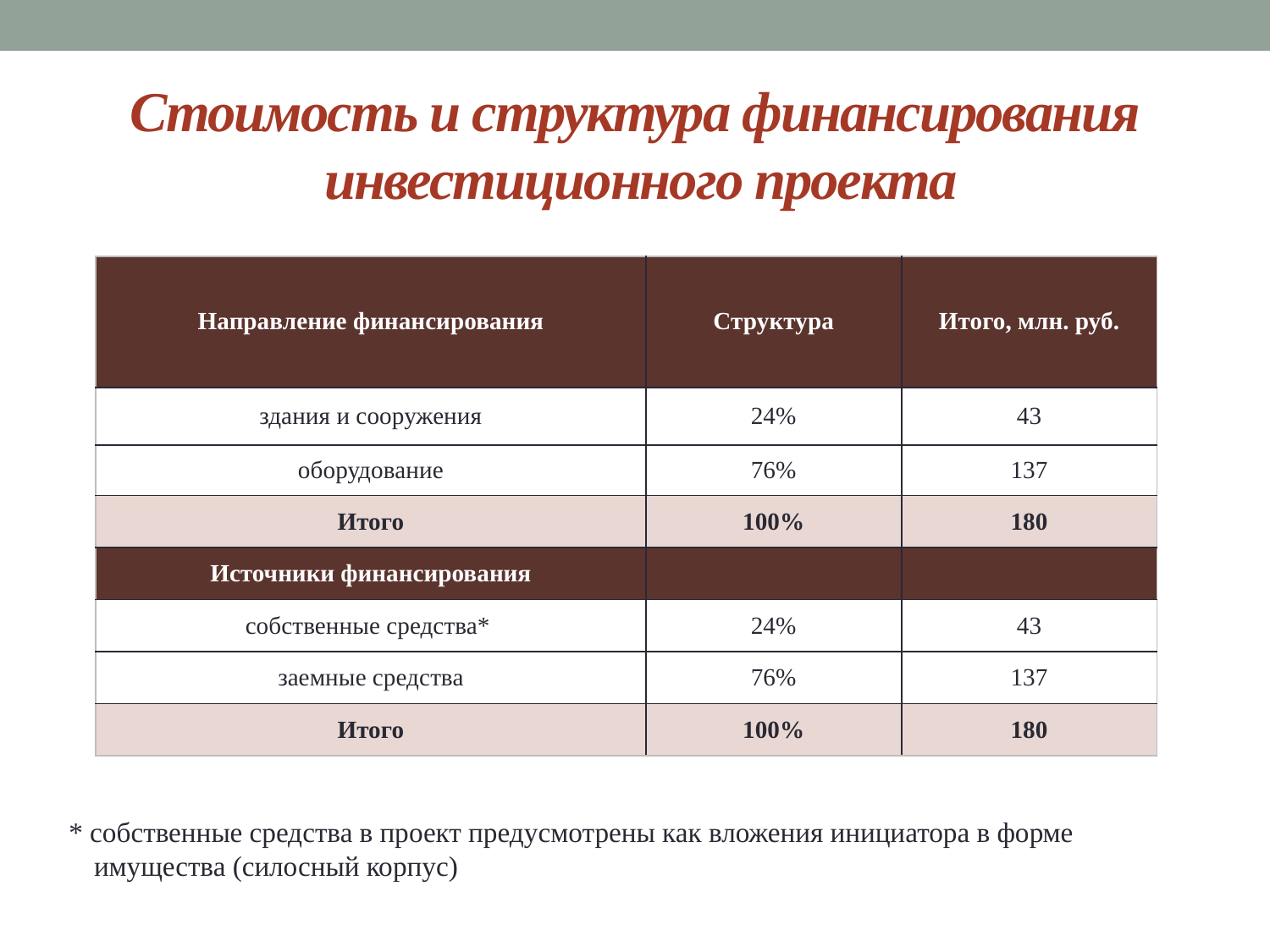

# Стоимость и структура финансирования инвестиционного проекта
| Направление финансирования | Структура | Итого, млн. руб. |
| --- | --- | --- |
| здания и сооружения | 24% | 43 |
| оборудование | 76% | 137 |
| Итого | 100% | 180 |
| Источники финансирования |  |  |
| собственные средства\* | 24% | 43 |
| заемные средства | 76% | 137 |
| Итого | 100% | 180 |
* собственные средства в проект предусмотрены как вложения инициатора в форме имущества (силосный корпус)